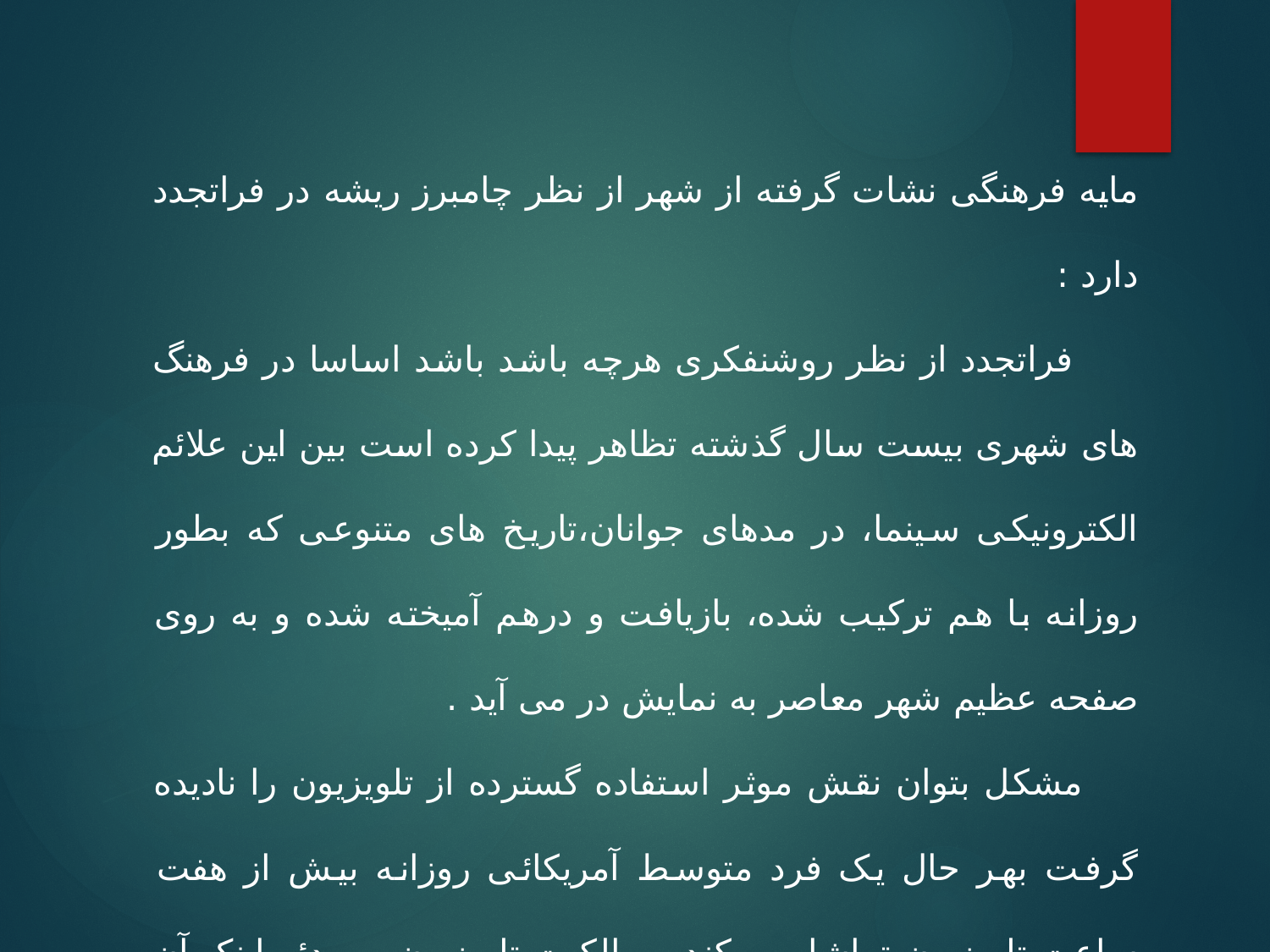

مایه فرهنگی نشات گرفته از شهر از نظر چامبرز ریشه در فراتجدد دارد :
     فراتجدد از نظر روشنفکری هرچه باشد باشد اساسا در فرهنگ های شهری بیست سال گذشته تظاهر پیدا کرده است بین این علائم الکترونیکی سینما، در مدهای جوانان،تاریخ های متنوعی که بطور روزانه با هم ترکیب شده، بازیافت و درهم آمیخته شده و به روی صفحه عظیم شهر معاصر به نمایش در می آید .
    مشکل بتوان نقش موثر استفاده گسترده از تلویزیون را نادیده گرفت بهر حال یک فرد متوسط آمریکائی روزانه بیش از هفت ساعت تلویزیون تماشا می کند و مالکیت تلویزیون و ویدئو اینک آن چنان در سرتاسر دنیای سرمایه گذاری افزایش پیدا کرده که قطعا آثاری را بر تحولات مورد نظر داشته است .